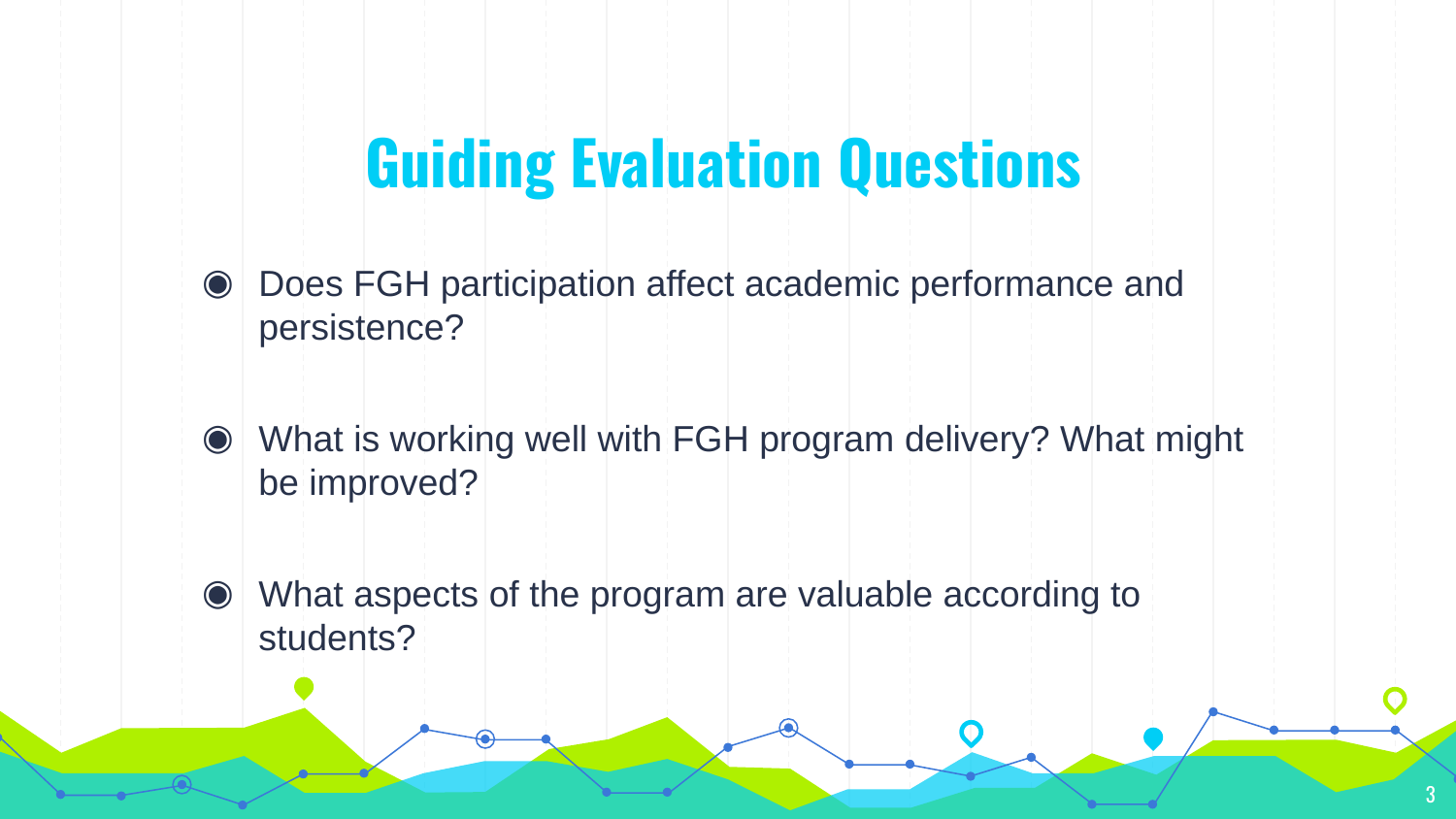

# Guiding Evaluation Questions
Does FGH participation affect academic performance and persistence?

What is working well with FGH program delivery? What might be improved?

What aspects of the program are valuable according to students?
3